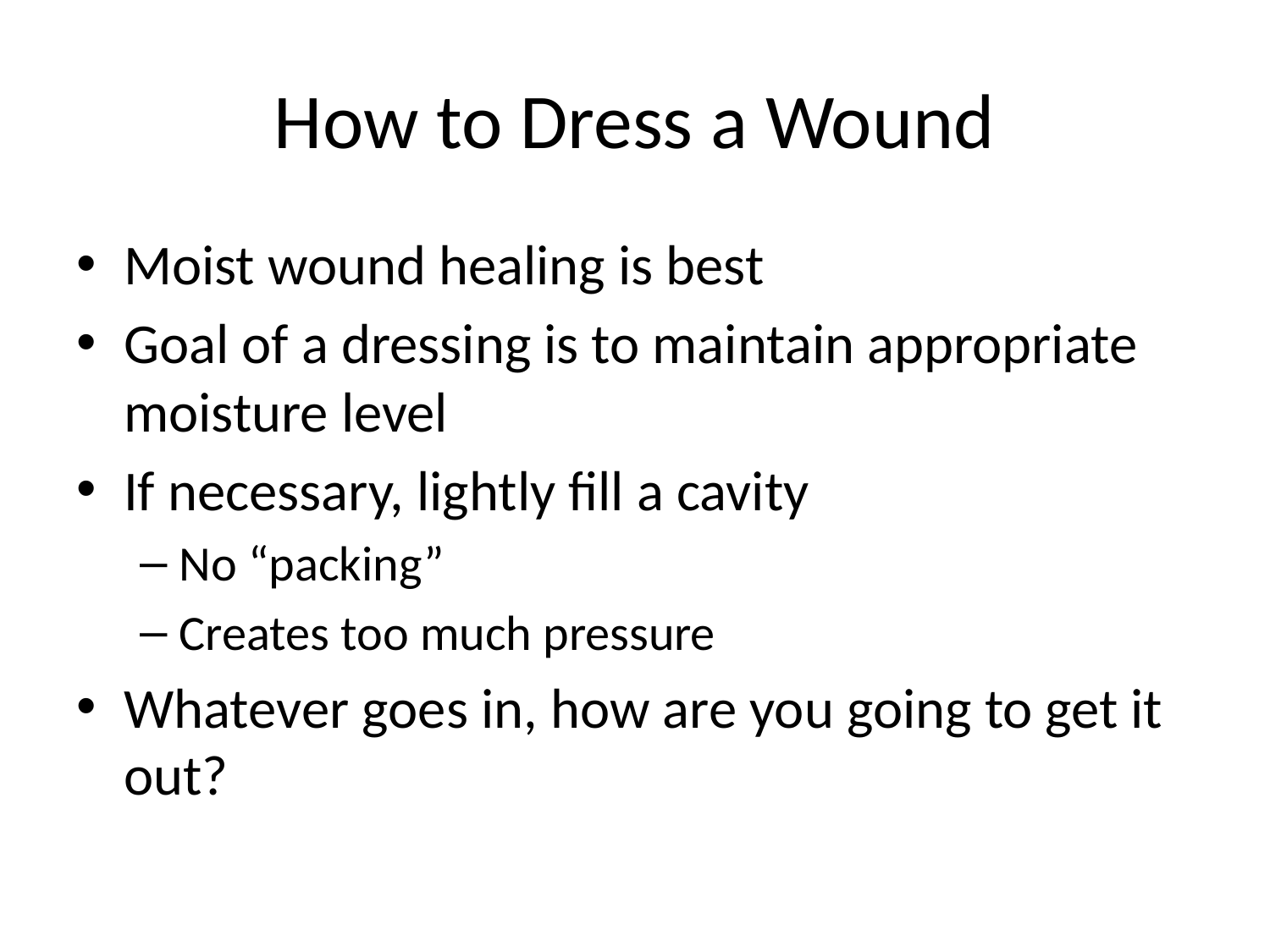

# How to Dress a Wound
Moist wound healing is best
Goal of a dressing is to maintain appropriate moisture level
If necessary, lightly fill a cavity
No “packing”
Creates too much pressure
Whatever goes in, how are you going to get it out?